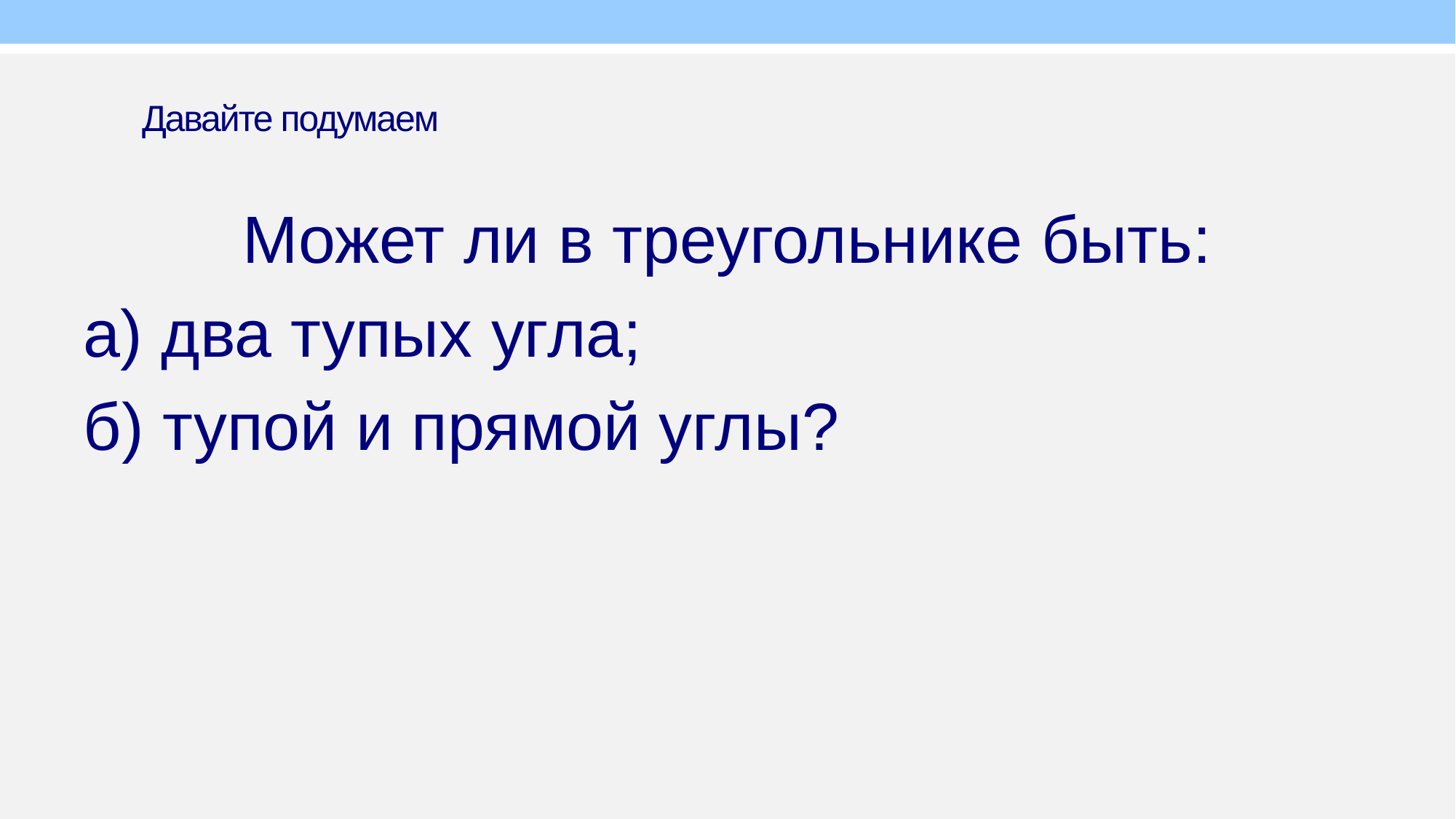

# Давайте подумаем
Может ли в треугольнике быть:
а) два тупых угла;
б) тупой и прямой углы?